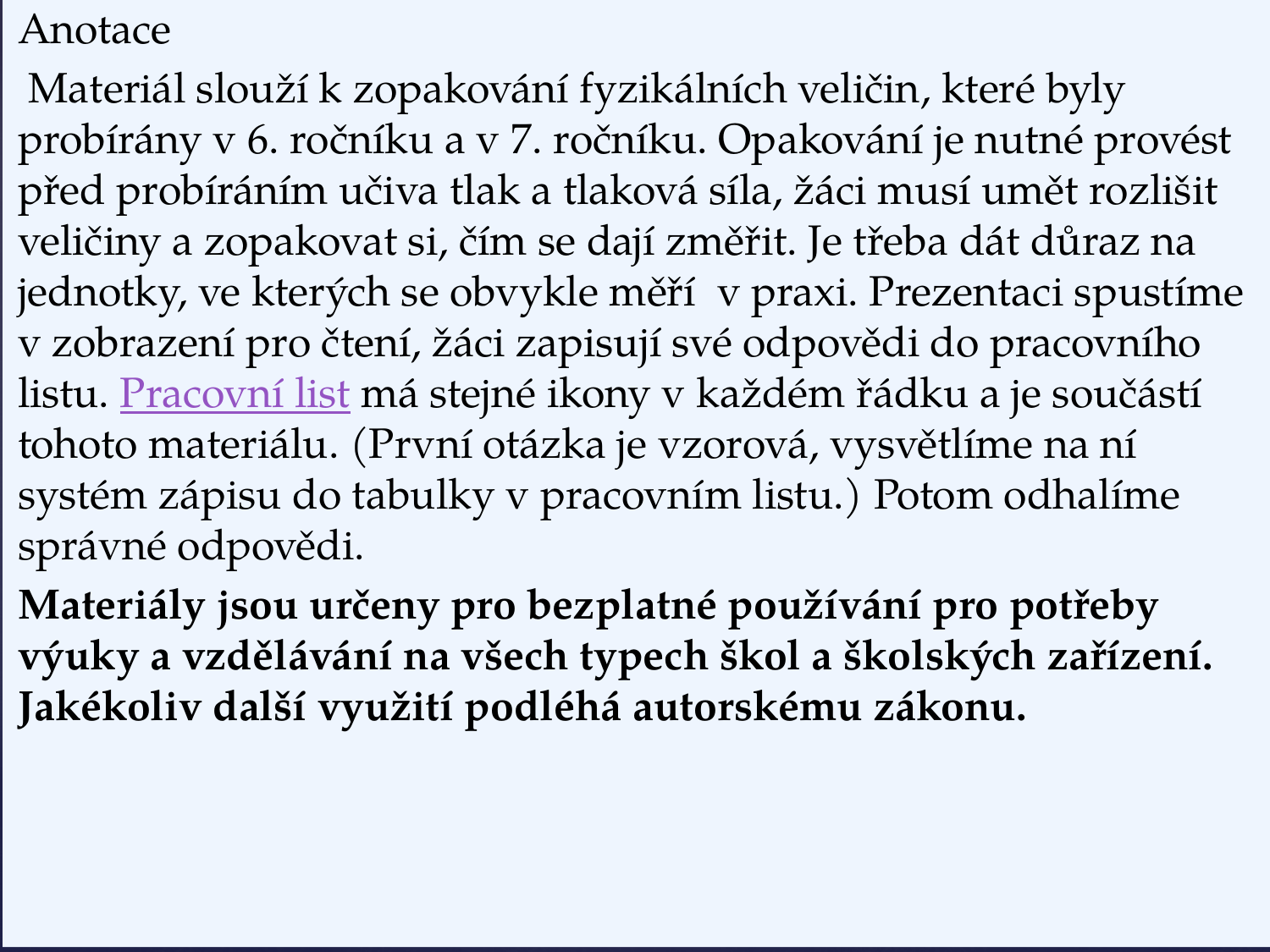

Anotace
 Materiál slouží k zopakování fyzikálních veličin, které byly probírány v 6. ročníku a v 7. ročníku. Opakování je nutné provést před probíráním učiva tlak a tlaková síla, žáci musí umět rozlišit veličiny a zopakovat si, čím se dají změřit. Je třeba dát důraz na jednotky, ve kterých se obvykle měří  v praxi. Prezentaci spustíme v zobrazení pro čtení, žáci zapisují své odpovědi do pracovního listu. Pracovní list má stejné ikony v každém řádku a je součástí tohoto materiálu. (První otázka je vzorová, vysvětlíme na ní systém zápisu do tabulky v pracovním listu.) Potom odhalíme správné odpovědi.
Materiály jsou určeny pro bezplatné používání pro potřeby výuky a vzdělávání na všech typech škol a školských zařízení. Jakékoliv další využití podléhá autorskému zákonu.